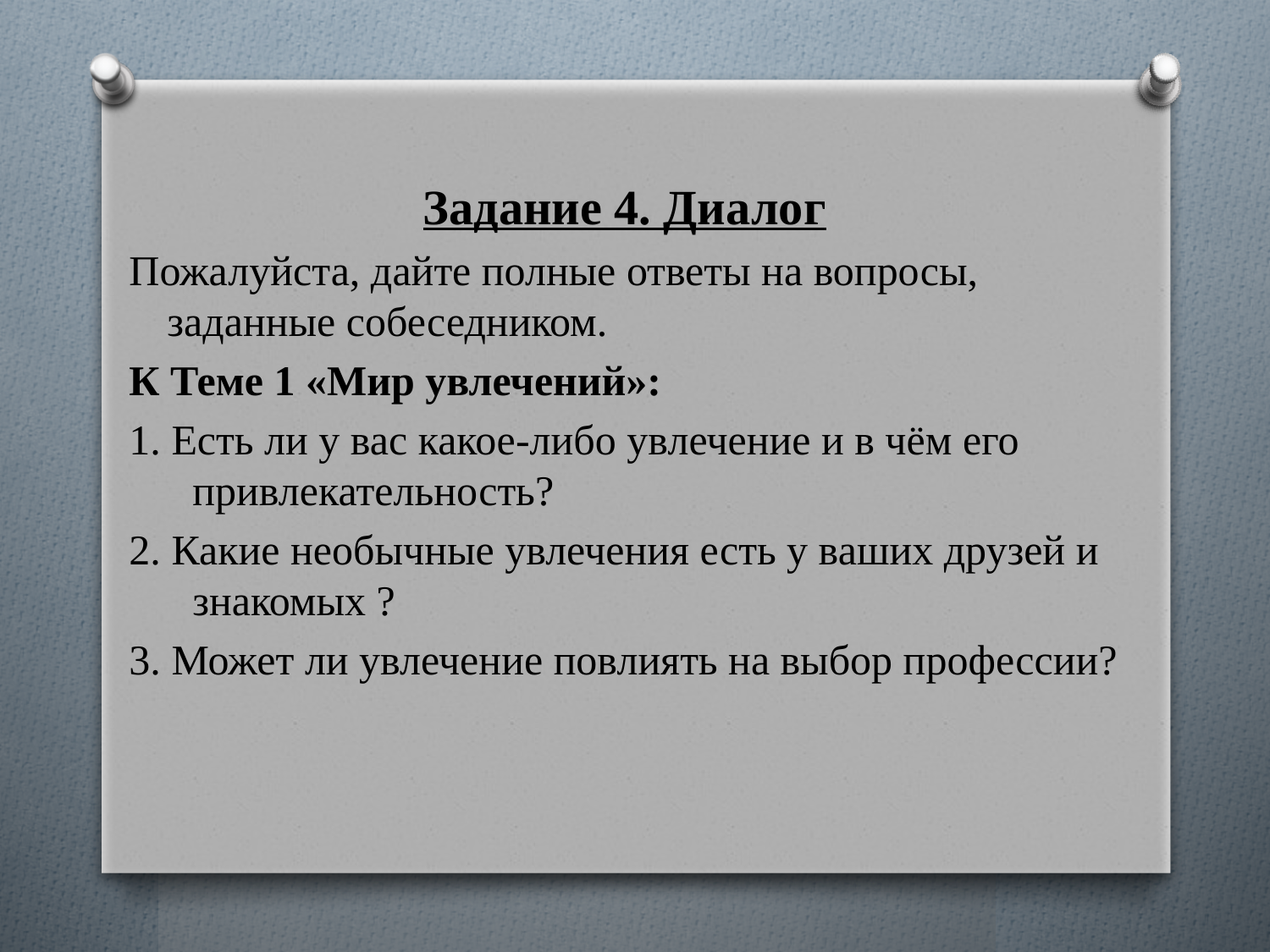

#
Задание 4. Диалог
Пожалуйста, дайте полные ответы на вопросы, заданные собеседником.
К Теме 1 «Мир увлечений»:
1. Есть ли у вас какое-либо увлечение и в чём его привлекательность?
2. Какие необычные увлечения есть у ваших друзей и знакомых ?
3. Может ли увлечение повлиять на выбор профессии?